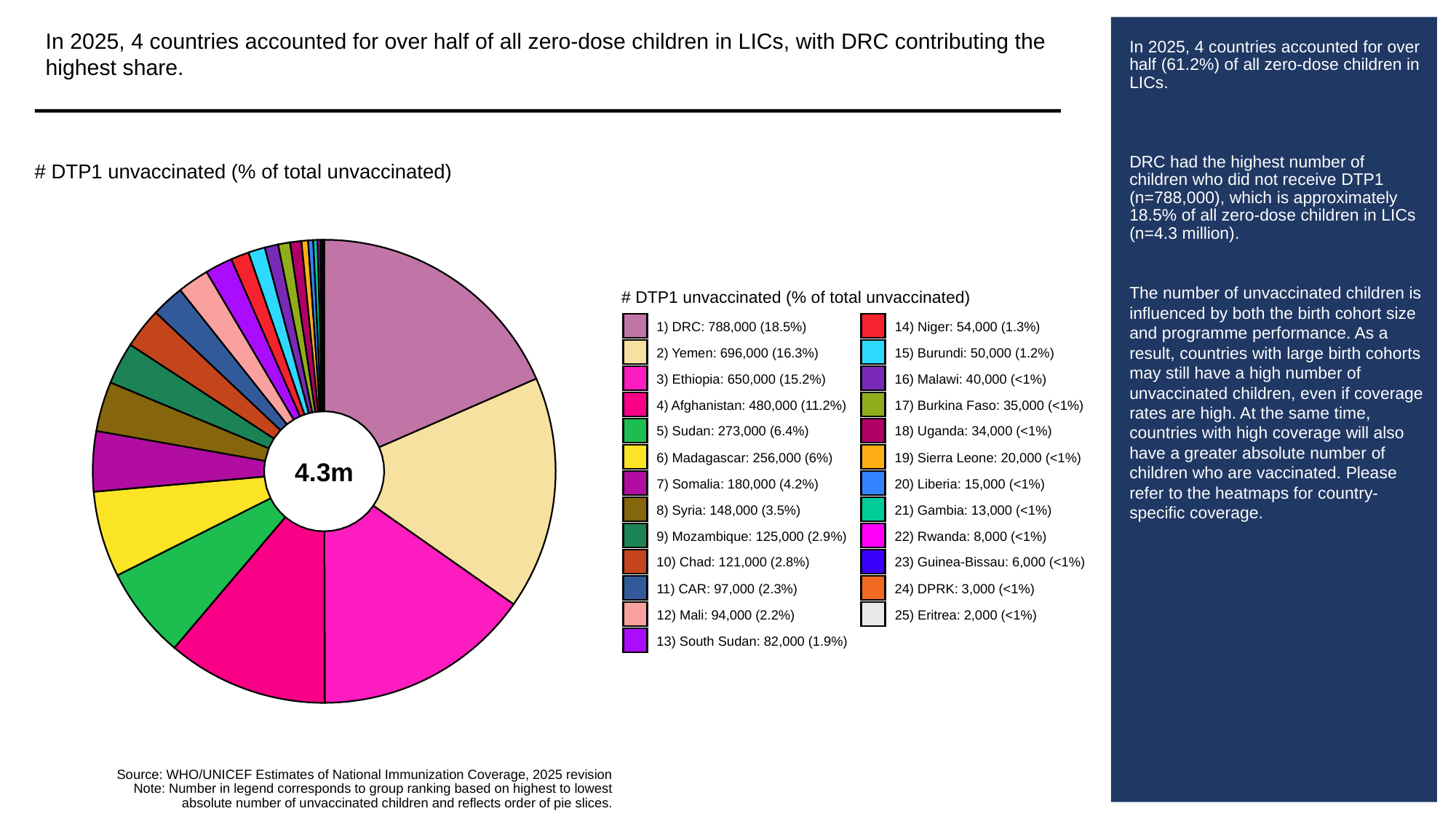

In 2025, 4 countries accounted for over half of all zero-dose children in LICs, with DRC contributing the highest share.
# In 2025, 4 countries accounted for over half (61.2%) of all zero-dose children in LICs.

DRC had the highest number of children who did not receive DTP1 (n=788,000), which is approximately 18.5% of all zero-dose children in LICs (n=4.3 million).

The number of unvaccinated children is influenced by both the birth cohort size and programme performance. As a result, countries with large birth cohorts may still have a high number of unvaccinated children, even if coverage rates are high. At the same time, countries with high coverage will also have a greater absolute number of children who are vaccinated. Please refer to the heatmaps for country-specific coverage.

# DTP1 unvaccinated (% of total unvaccinated)

# DTP1 unvaccinated (% of total unvaccinated)

1) DRC: 788,000 (18.5%)
14) Niger: 54,000 (1.3%)

2) Yemen: 696,000 (16.3%)
15) Burundi: 50,000 (1.2%)

3) Ethiopia: 650,000 (15.2%)
16) Malawi: 40,000 (<1%)

4) Afghanistan: 480,000 (11.2%)
17) Burkina Faso: 35,000 (<1%)

5) Sudan: 273,000 (6.4%)
18) Uganda: 34,000 (<1%)

6) Madagascar: 256,000 (6%)
19) Sierra Leone: 20,000 (<1%)
4.3m

7) Somalia: 180,000 (4.2%)
20) Liberia: 15,000 (<1%)

8) Syria: 148,000 (3.5%)
21) Gambia: 13,000 (<1%)

9) Mozambique: 125,000 (2.9%)
22) Rwanda: 8,000 (<1%)

10) Chad: 121,000 (2.8%)
23) Guinea-Bissau: 6,000 (<1%)

11) CAR: 97,000 (2.3%)
24) DPRK: 3,000 (<1%)

12) Mali: 94,000 (2.2%)
25) Eritrea: 2,000 (<1%)

13) South Sudan: 82,000 (1.9%)
Source: WHO/UNICEF Estimates of National Immunization Coverage, 2025 revision
Note: Number in legend corresponds to group ranking based on highest to lowest
absolute number of unvaccinated children and reflects order of pie slices.